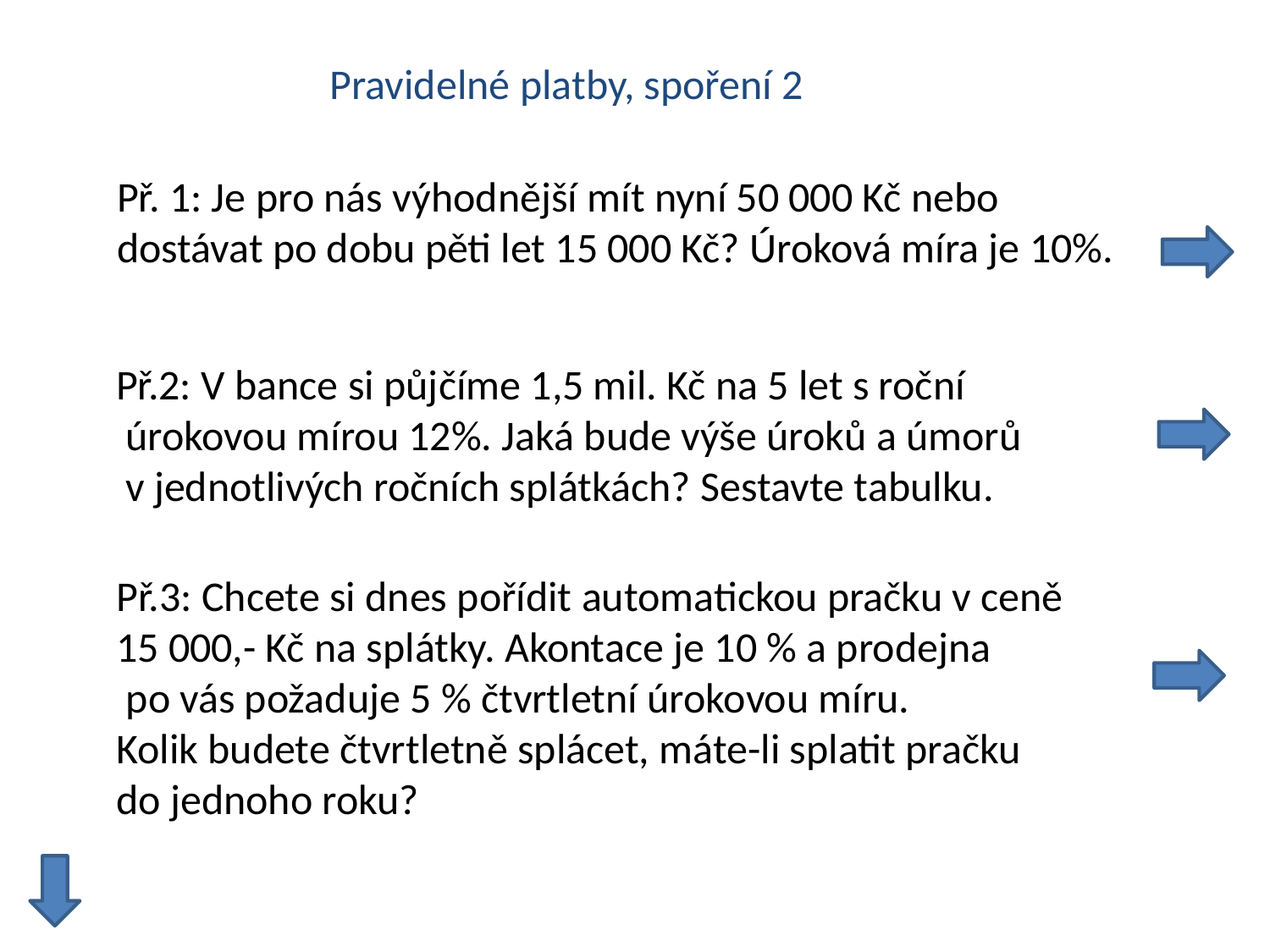

Pravidelné platby, spoření 2

Př. 1: Je pro nás výhodnější mít nyní 50 000 Kč nebo
dostávat po dobu pěti let 15 000 Kč? Úroková míra je 10%.

Př.2: V bance si půjčíme 1,5 mil. Kč na 5 let s roční
 úrokovou mírou 12%. Jaká bude výše úroků a úmorů
 v jednotlivých ročních splátkách? Sestavte tabulku.

Př.3: Chcete si dnes pořídit automatickou pračku v ceně
15 000,- Kč na splátky. Akontace je 10 % a prodejna
 po vás požaduje 5 % čtvrtletní úrokovou míru.
Kolik budete čtvrtletně splácet, máte-li splatit pračku
do jednoho roku?